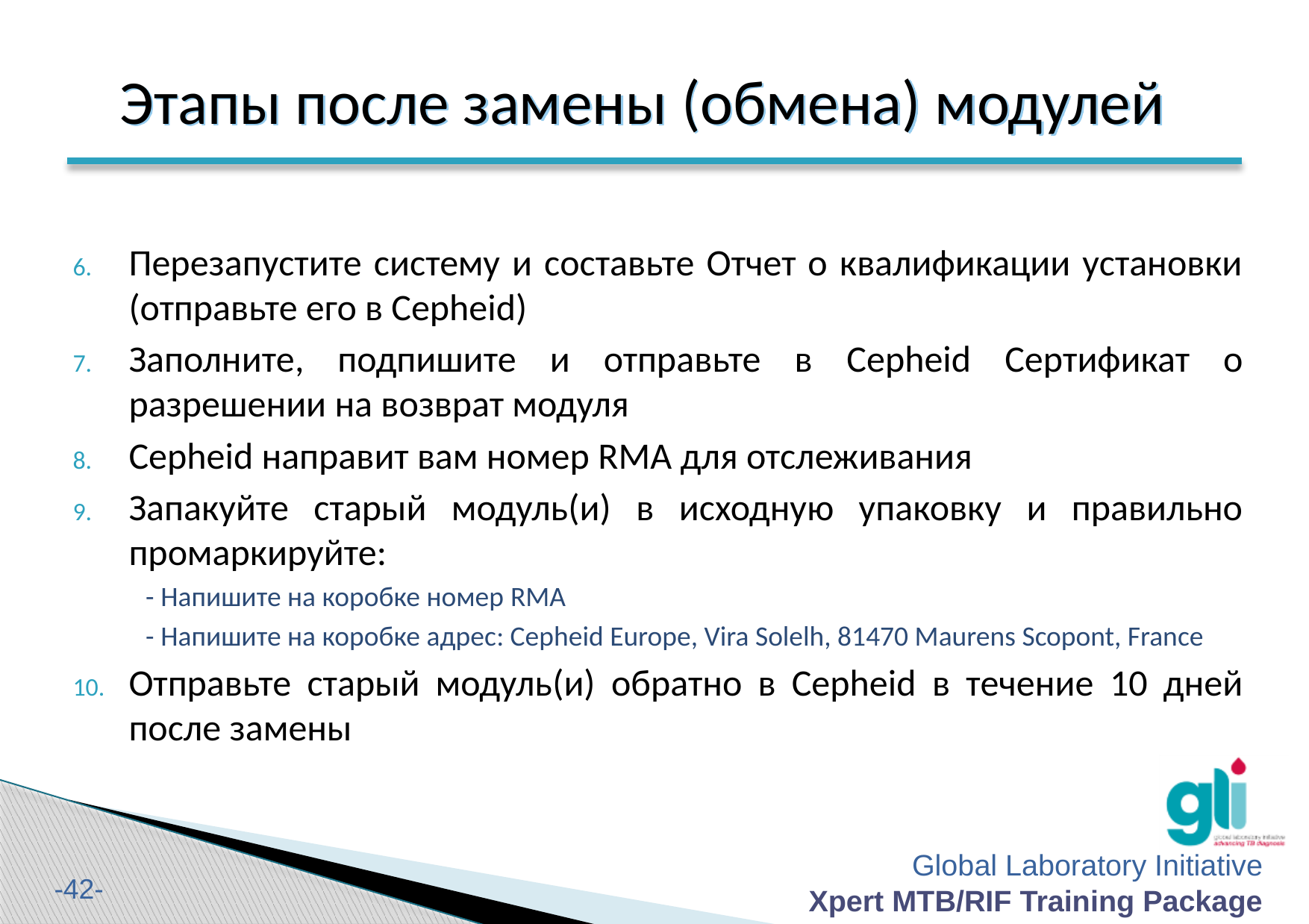

# Этапы после замены (обмена) модулей
Перезапустите систему и составьте Отчет о квалификации установки (отправьте его в Cepheid)
Заполните, подпишите и отправьте в Cepheid Сертификат о разрешении на возврат модуля
Cepheid направит вам номер RMA для отслеживания
Запакуйте старый модуль(и) в исходную упаковку и правильно промаркируйте:
- Напишите на коробке номер RMA
- Напишите на коробке адрес: Cepheid Europe, Vira Solelh, 81470 Maurens Scopont, France
Отправьте старый модуль(и) обратно в Cepheid в течение 10 дней после замены